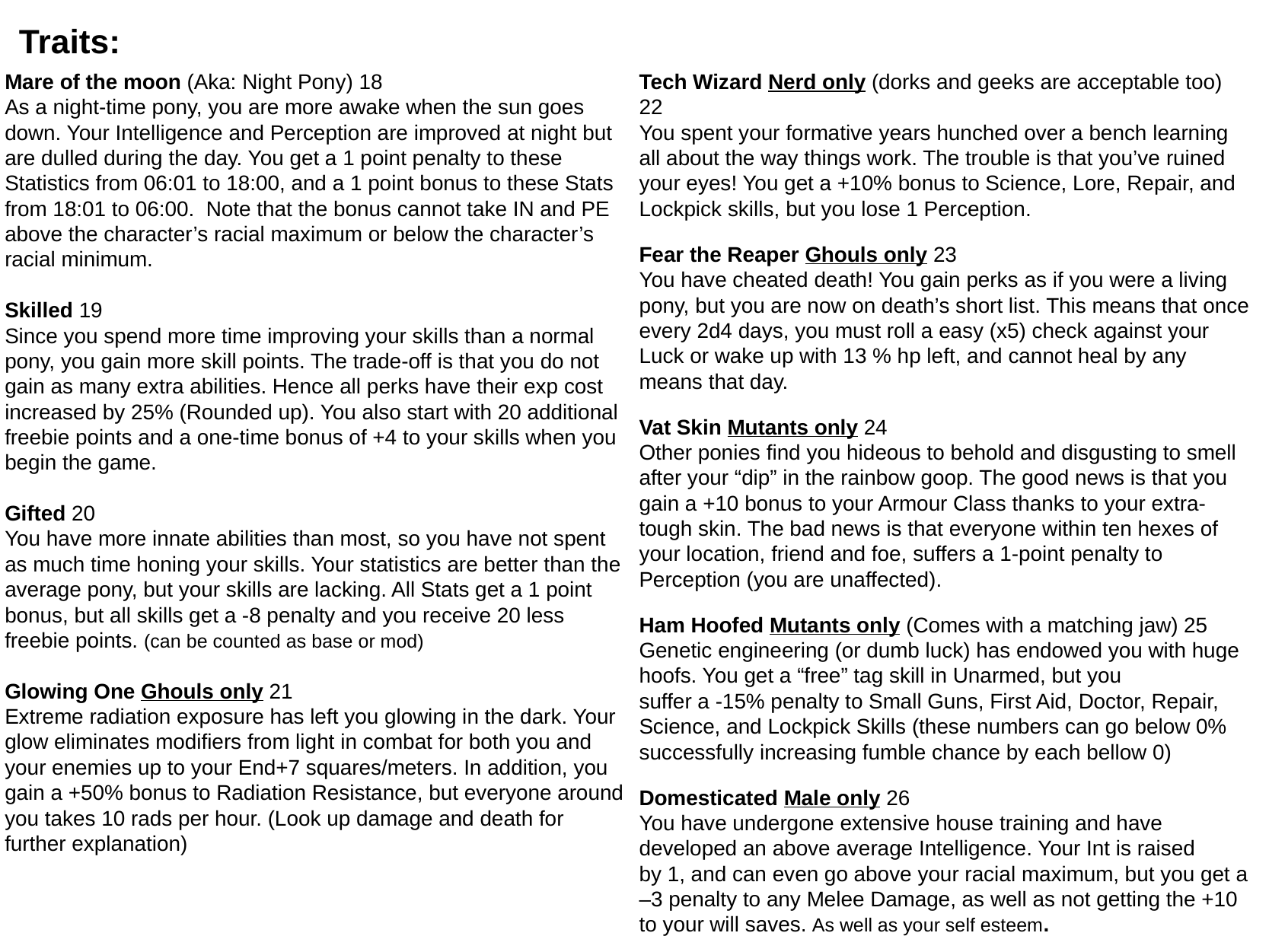

Traits:
Mare of the moon (Aka: Night Pony) 18
As a night-time pony, you are more awake when the sun goes down. Your Intelligence and Perception are improved at night but are dulled during the day. You get a 1 point penalty to these Statistics from 06:01 to 18:00, and a 1 point bonus to these Stats from 18:01 to 06:00.  Note that the bonus cannot take IN and PE above the character’s racial maximum or below the character’s racial minimum.

Skilled 19
Since you spend more time improving your skills than a normal pony, you gain more skill points. The trade-off is that you do not gain as many extra abilities. Hence all perks have their exp cost increased by 25% (Rounded up). You also start with 20 additional freebie points and a one-time bonus of +4 to your skills when you begin the game.

Gifted 20
You have more innate abilities than most, so you have not spent as much time honing your skills. Your statistics are better than the average pony, but your skills are lacking. All Stats get a 1 point bonus, but all skills get a -8 penalty and you receive 20 less freebie points. (can be counted as base or mod)

Glowing One Ghouls only 21
Extreme radiation exposure has left you glowing in the dark. Your glow eliminates modifiers from light in combat for both you and your enemies up to your End+7 squares/meters. In addition, you gain a +50% bonus to Radiation Resistance, but everyone around you takes 10 rads per hour. (Look up damage and death for further explanation)
Tech Wizard Nerd only (dorks and geeks are acceptable too) 22
You spent your formative years hunched over a bench learning all about the way things work. The trouble is that you’ve ruined your eyes! You get a +10% bonus to Science, Lore, Repair, and Lockpick skills, but you lose 1 Perception.

Fear the Reaper Ghouls only 23
You have cheated death! You gain perks as if you were a living pony, but you are now on death’s short list. This means that once every 2d4 days, you must roll a easy (x5) check against your Luck or wake up with 13 % hp left, and cannot heal by any means that day.

Vat Skin Mutants only 24
Other ponies find you hideous to behold and disgusting to smell after your “dip” in the rainbow goop. The good news is that you gain a +10 bonus to your Armour Class thanks to your extra-tough skin. The bad news is that everyone within ten hexes of your location, friend and foe, suffers a 1-point penalty to Perception (you are unaffected).

Ham Hoofed Mutants only (Comes with a matching jaw) 25
Genetic engineering (or dumb luck) has endowed you with huge hoofs. You get a “free” tag skill in Unarmed, but you
suffer a -15% penalty to Small Guns, First Aid, Doctor, Repair, Science, and Lockpick Skills (these numbers can go below 0% successfully increasing fumble chance by each bellow 0)

Domesticated Male only 26
You have undergone extensive house training and have developed an above average Intelligence. Your Int is raised
by 1, and can even go above your racial maximum, but you get a –3 penalty to any Melee Damage, as well as not getting the +10 to your will saves. As well as your self esteem.